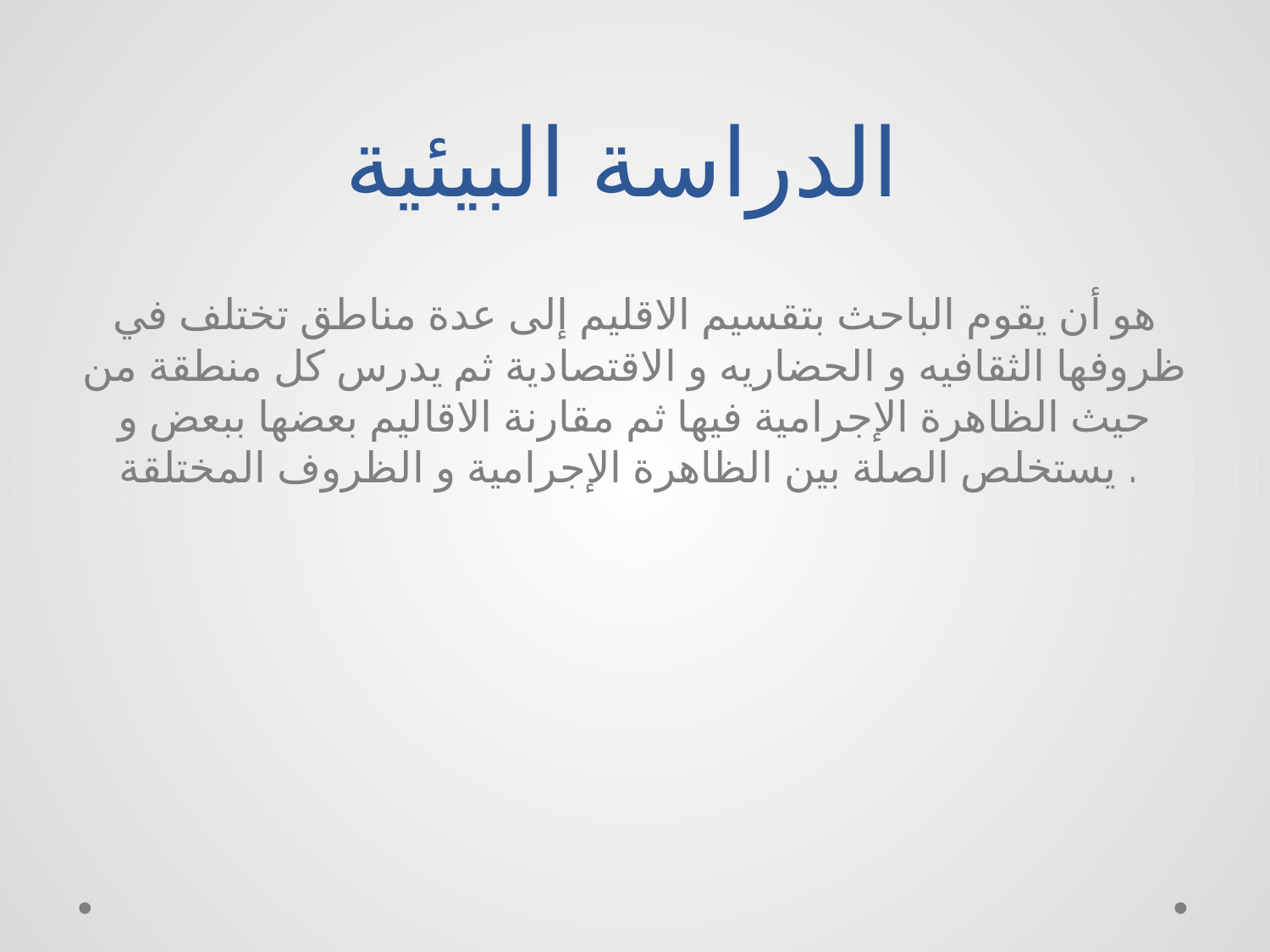

# الدراسة البيئية

هو أن يقوم الباحث بتقسيم الاقليم إلى عدة مناطق تختلف في ظروفها الثقافيه و الحضاريه و الاقتصادية ثم يدرس كل منطقة من حيث الظاهرة الإجرامية فيها ثم مقارنة الاقاليم بعضها ببعض و يستخلص الصلة بين الظاهرة الإجرامية و الظروف المختلقة .